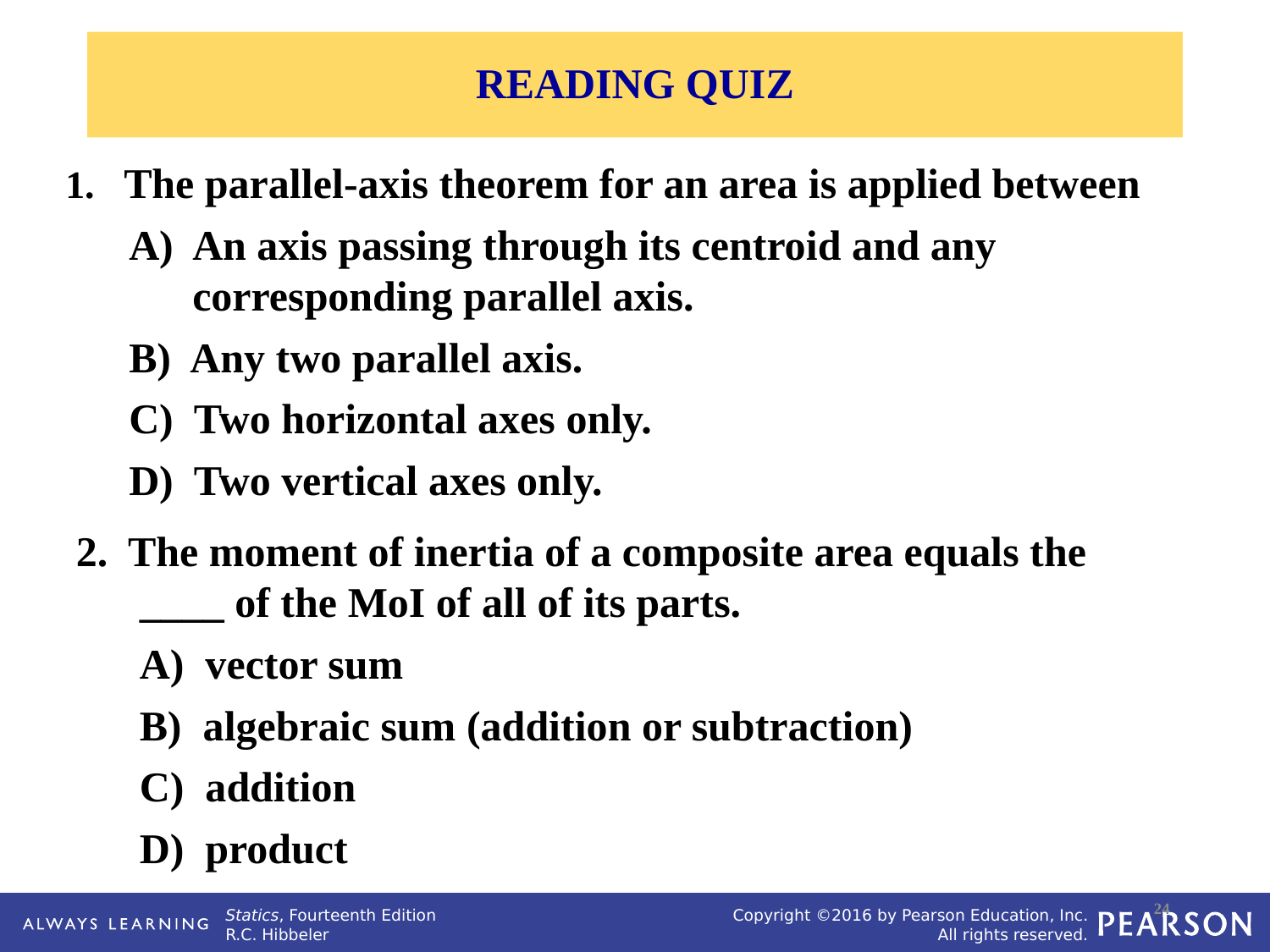

READING QUIZ
1.   The parallel-axis theorem for an area is applied between
A)  An axis passing through its centroid and any corresponding parallel axis.
B)  Any two parallel axis.
C)  Two horizontal axes only.
D)  Two vertical axes only.
2.  The moment of inertia of a composite area equals the ____ of the MoI of all of its parts.
A)  vector sum
B)  algebraic sum (addition or subtraction)
C)  addition
D)  product
24